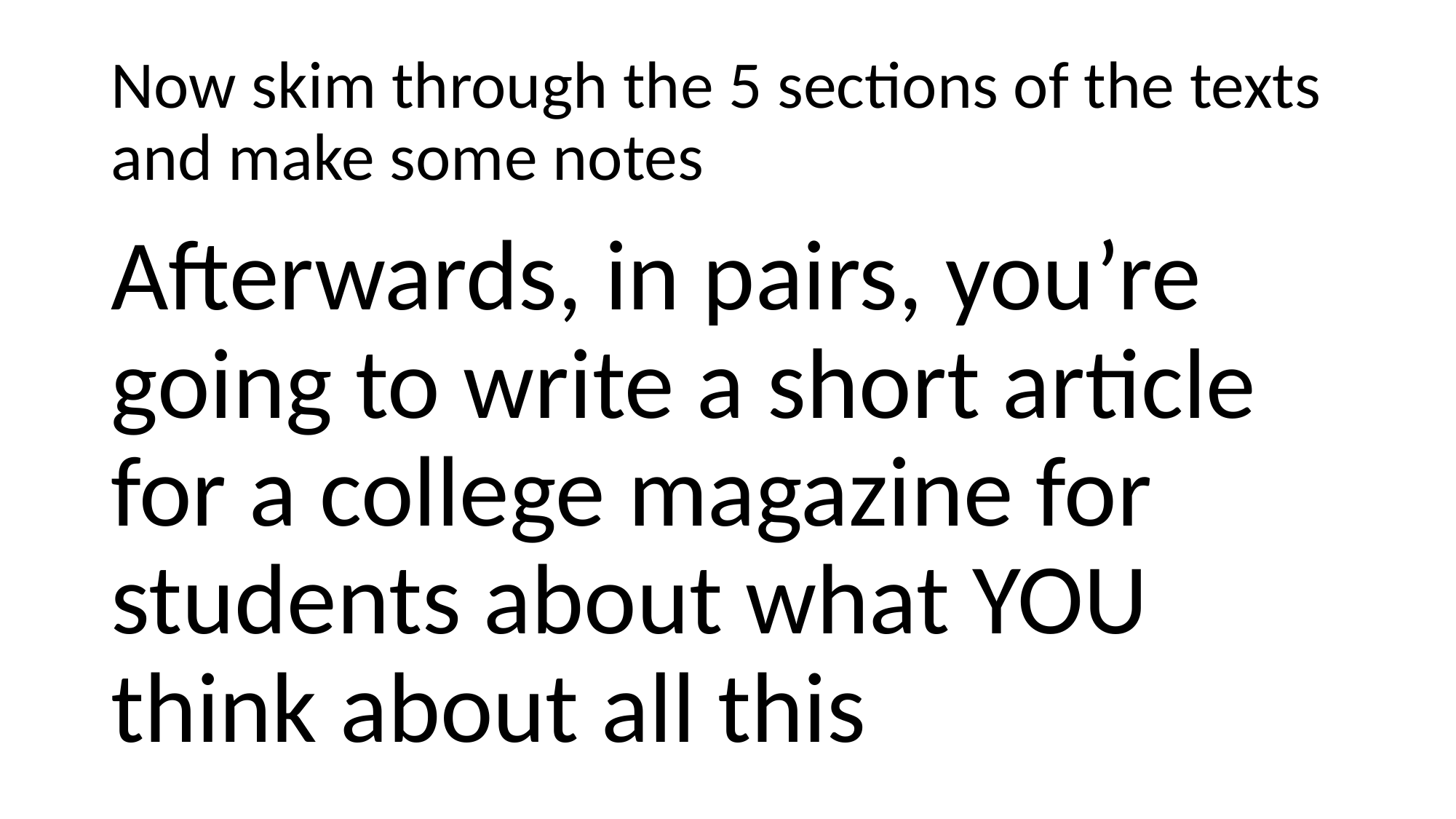

# Now skim through the 5 sections of the texts and make some notes
Afterwards, in pairs, you’re going to write a short article for a college magazine for students about what YOU think about all this